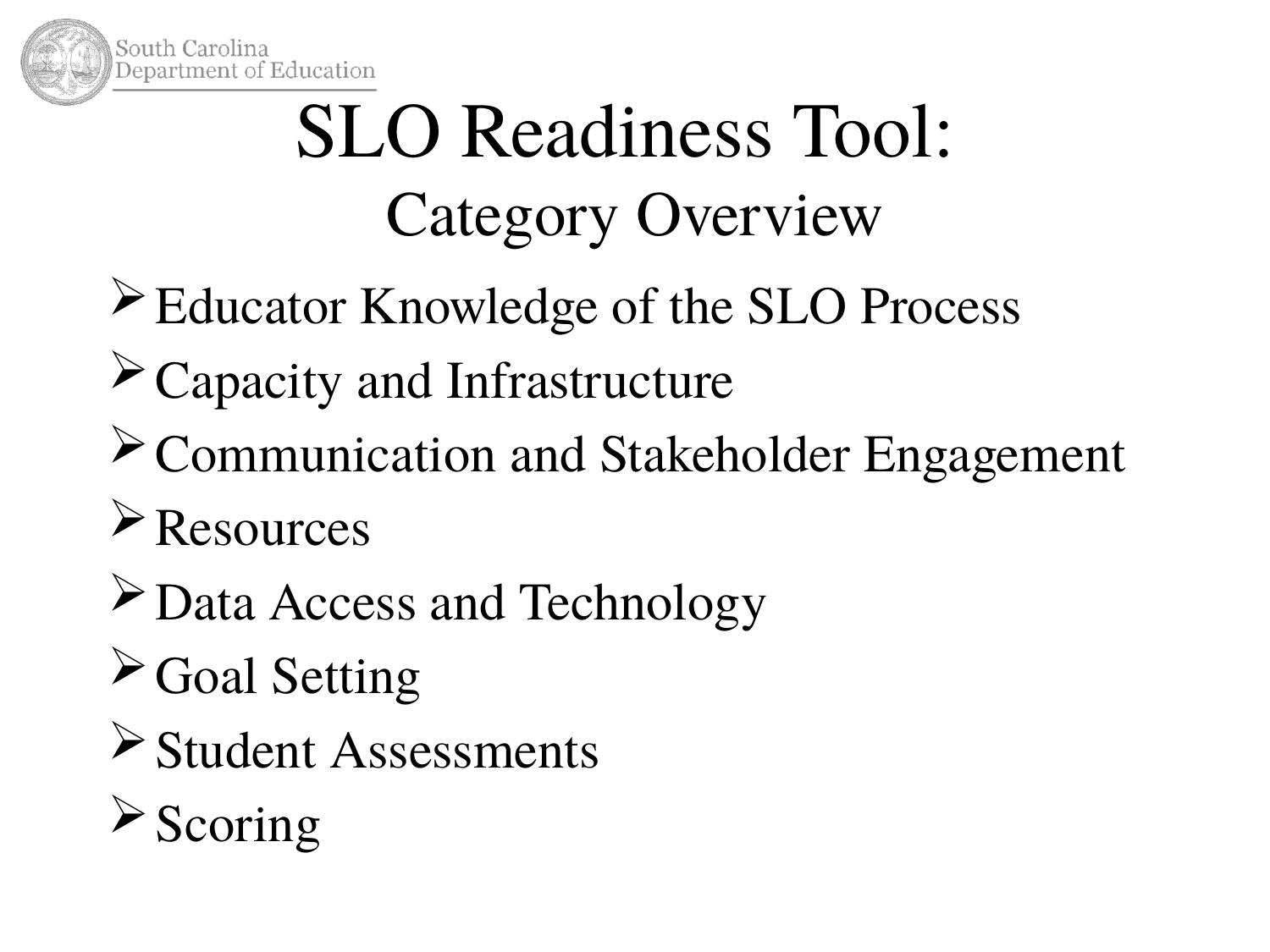

# SLO Readiness Tool: Category Overview
Educator Knowledge of the SLO Process
Capacity and Infrastructure
Communication and Stakeholder Engagement
Resources
Data Access and Technology
Goal Setting
Student Assessments
Scoring